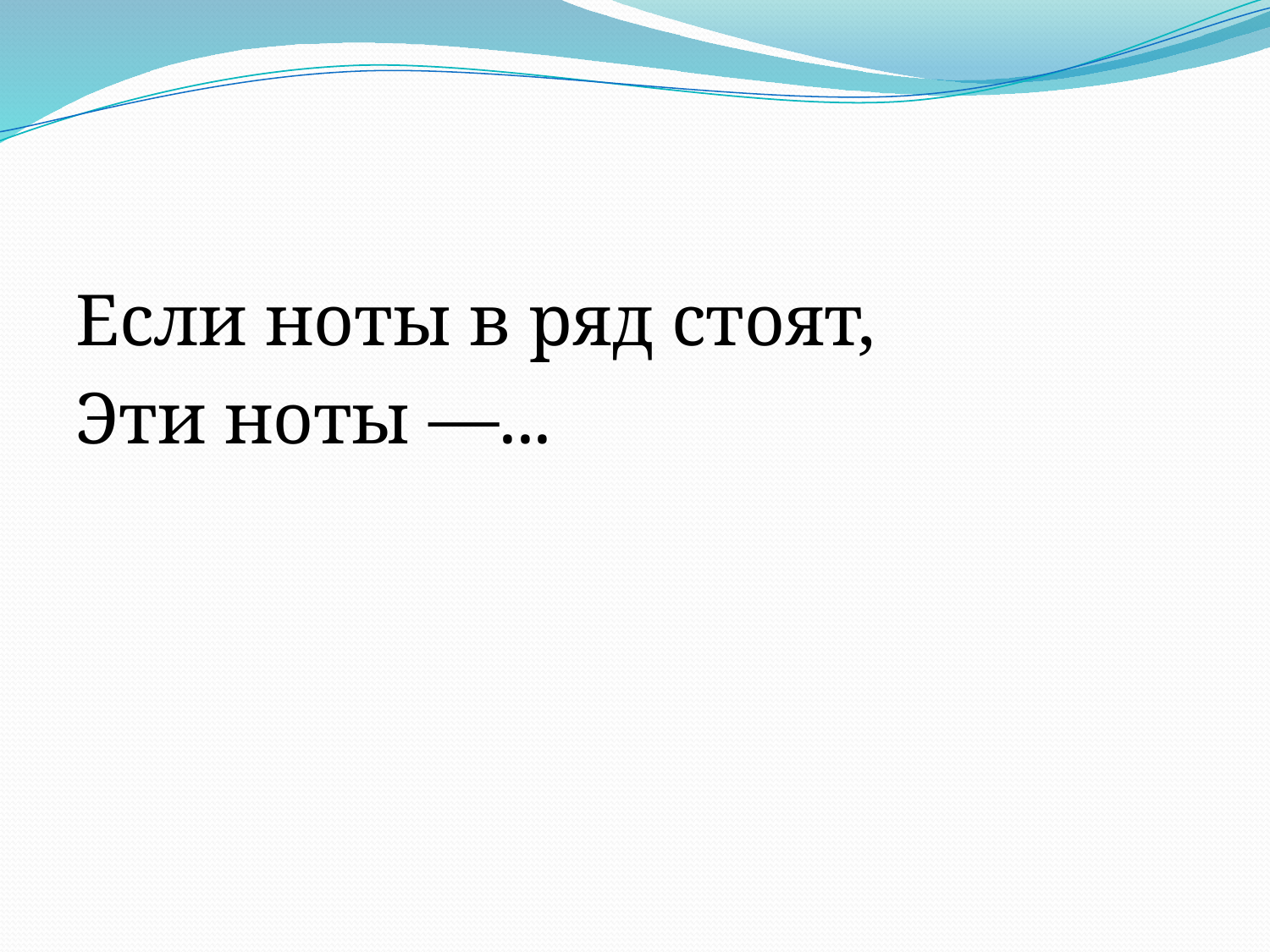

Если ноты в ряд стоят,
Эти ноты —...